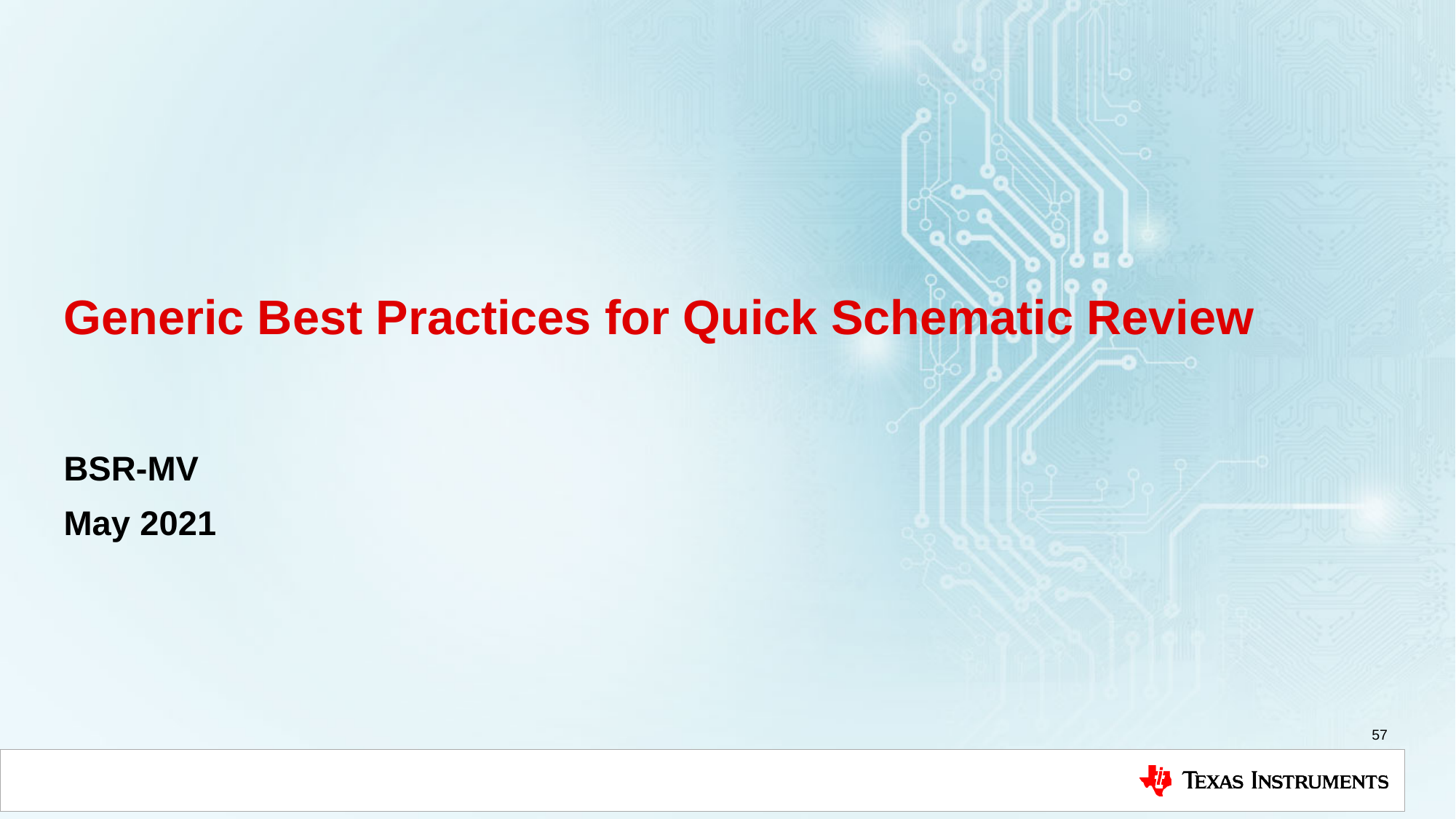

# Generic Best Practices for Quick Schematic Review
BSR-MV
May 2021
57